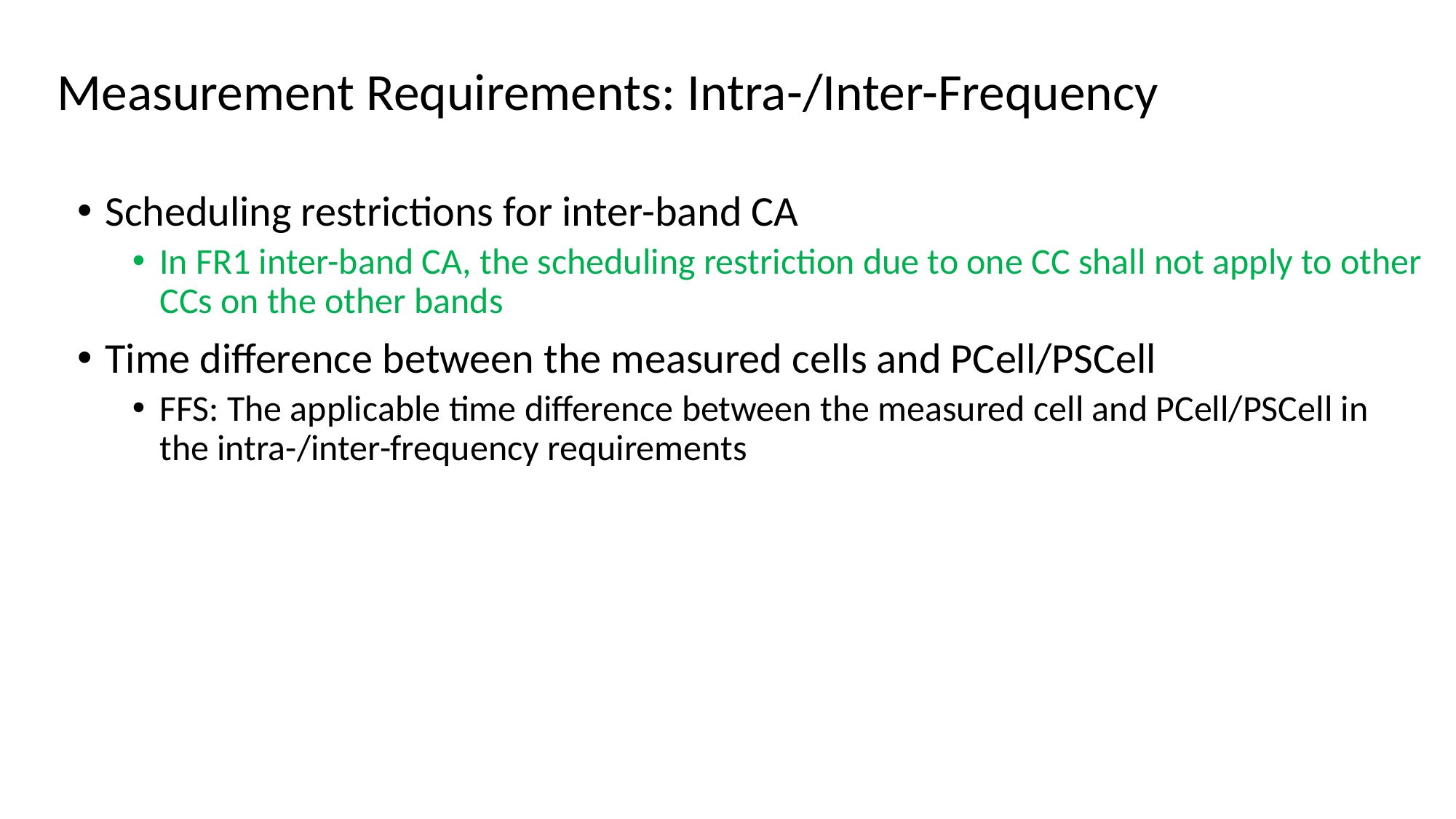

# Measurement Requirements: Intra-/Inter-Frequency
Scheduling restrictions for inter-band CA
In FR1 inter-band CA, the scheduling restriction due to one CC shall not apply to other CCs on the other bands
Time difference between the measured cells and PCell/PSCell
FFS: The applicable time difference between the measured cell and PCell/PSCell in the intra-/inter-frequency requirements